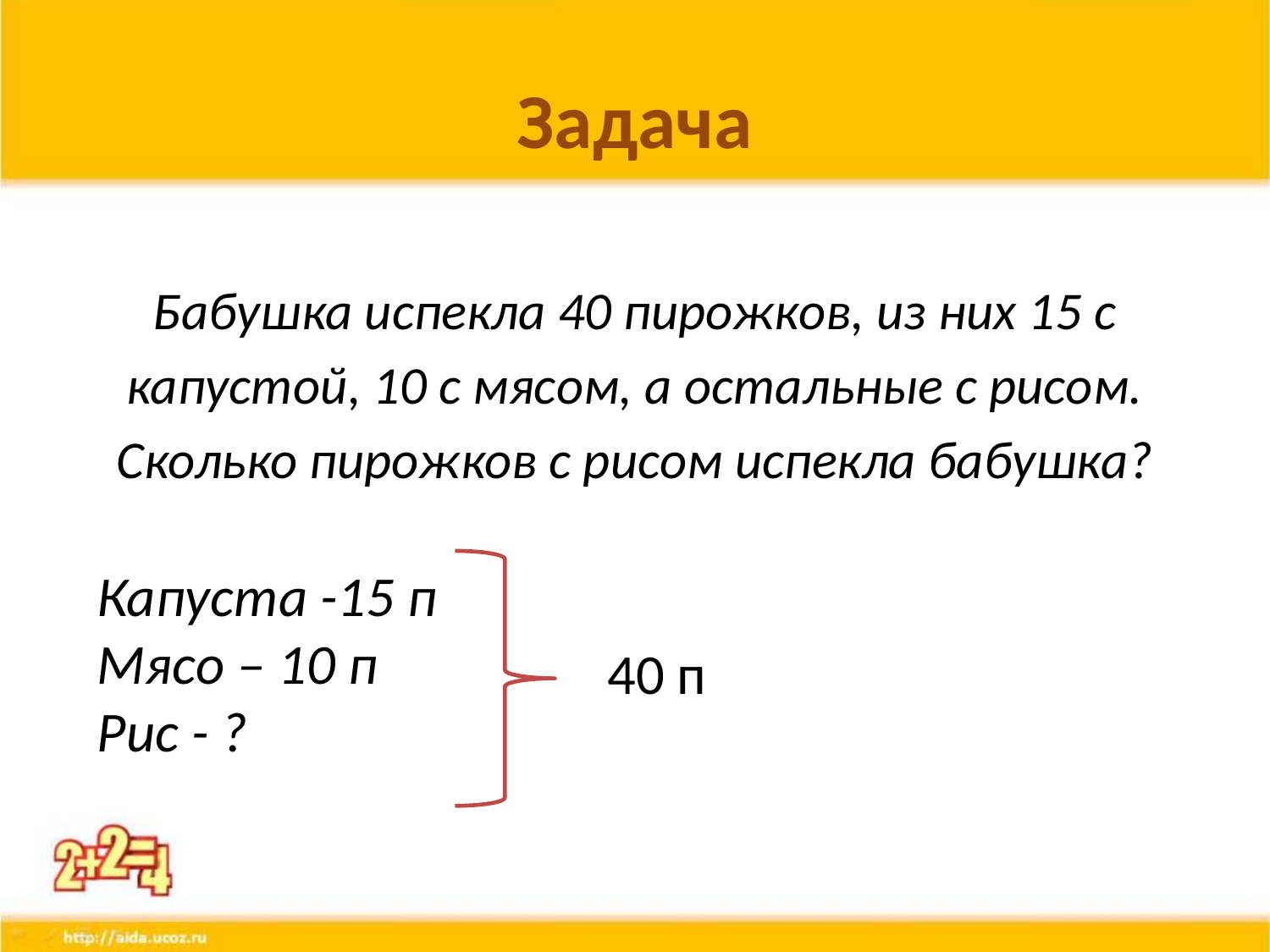

# Задача

Бабушка испекла 40 пирожков, из них 15 с
капустой, 10 с мясом, а остальные с рисом.
Сколько пирожков с рисом испекла бабушка?

Капуста -15 п
Мясо – 10 п
Рис - ?
40 п